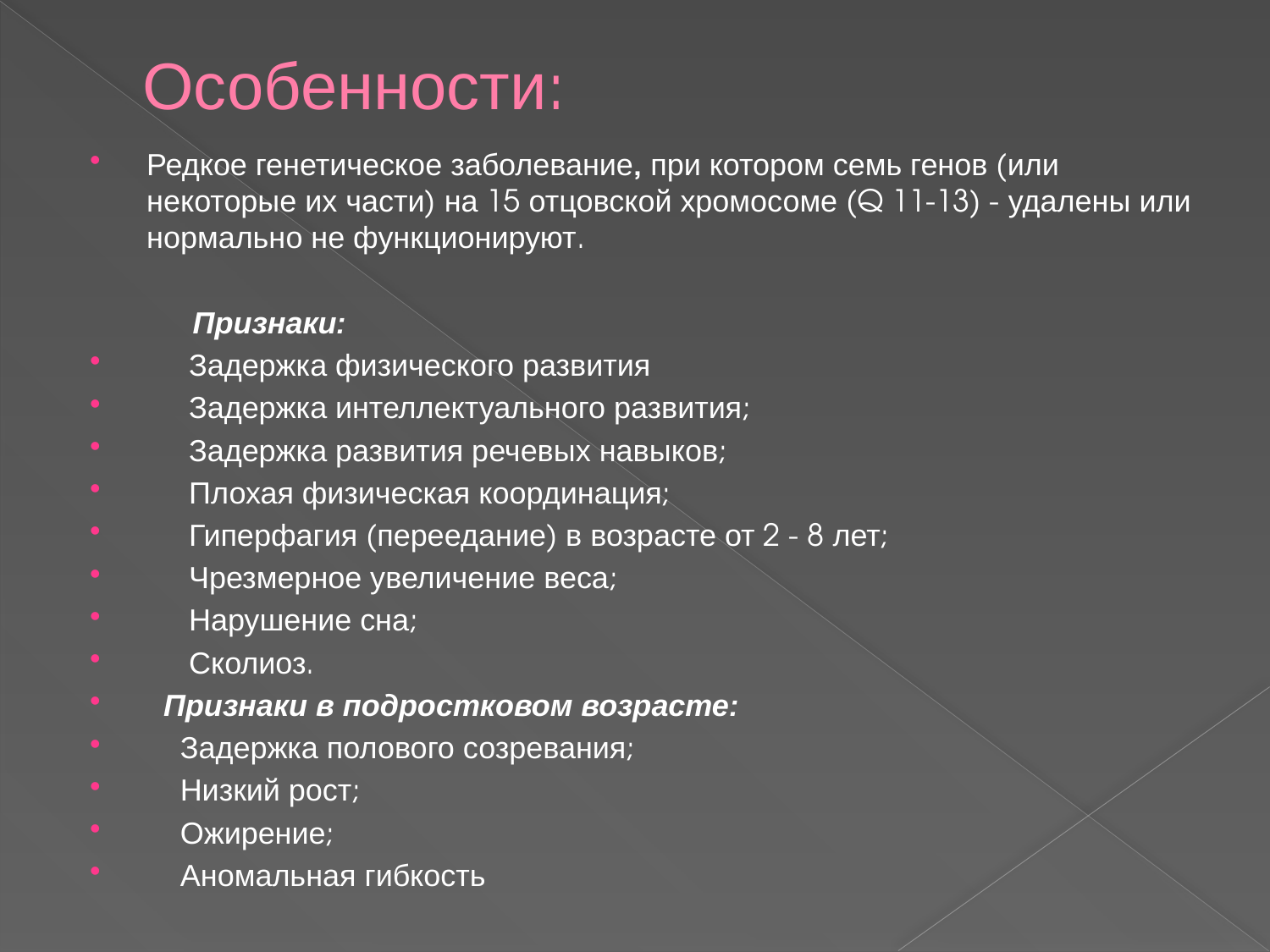

# Особенности:
Редкое генетическое заболевание, при котором семь генов (или некоторые их части) на 15 отцовской хромосоме (Q 11-13) - удалены или нормально не функционируют.

            Признаки:
     Задержка физического развития
     Задержка интеллектуального развития;
     Задержка развития речевых навыков;
     Плохая физическая координация;
     Гиперфагия (переедание) в возрасте от 2 - 8 лет;
     Чрезмерное увеличение веса;
     Нарушение сна;
     Сколиоз.
  Признаки в подростковом возрасте:
    Задержка полового созревания;
    Низкий рост;
    Ожирение;
    Аномальная гибкость